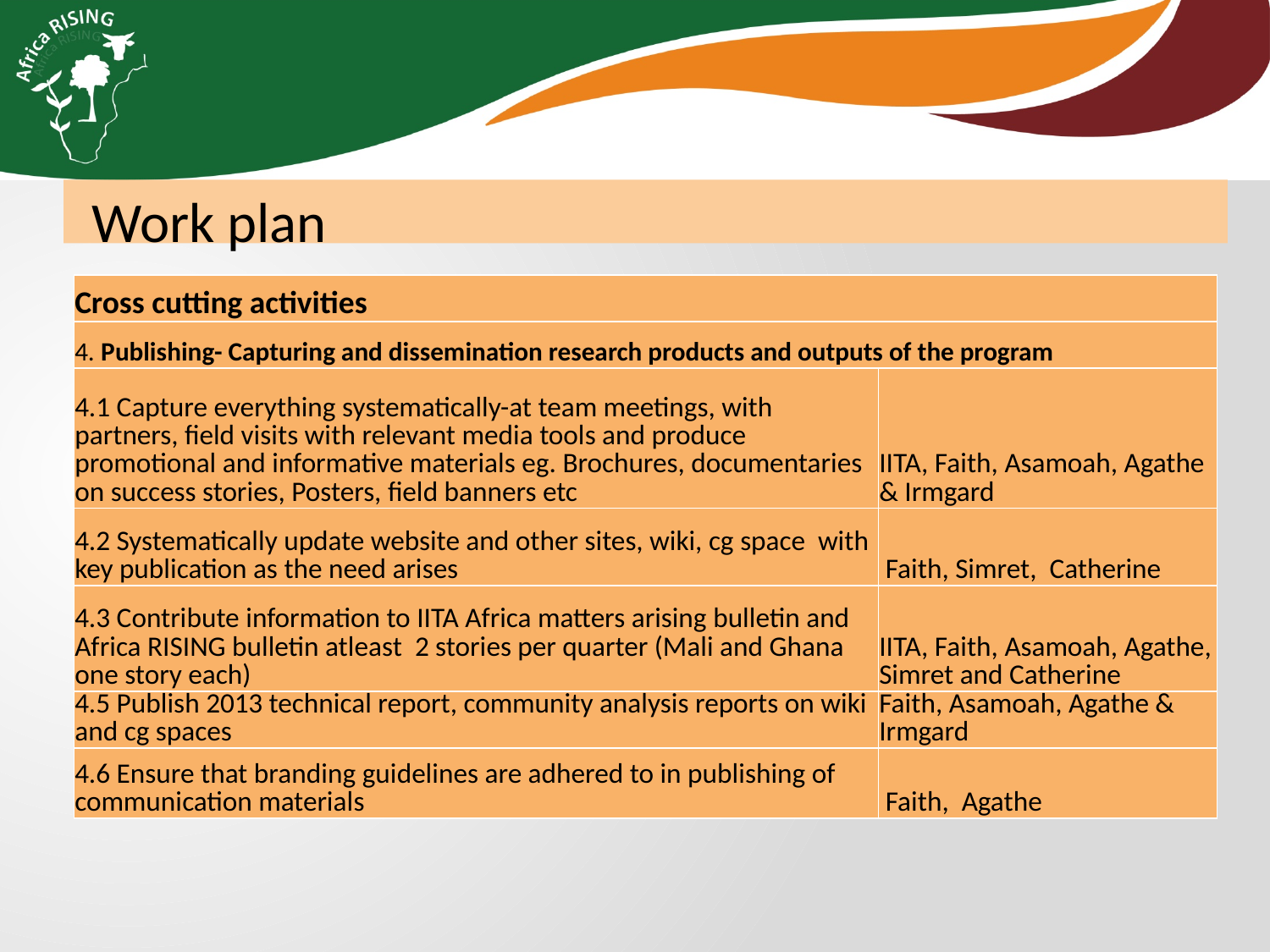

Work plan
| Cross cutting activities |  |
| --- | --- |
| 4. Publishing- Capturing and dissemination research products and outputs of the program |  |
| 4.1 Capture everything systematically-at team meetings, with partners, field visits with relevant media tools and produce promotional and informative materials eg. Brochures, documentaries on success stories, Posters, field banners etc | IITA, Faith, Asamoah, Agathe & Irmgard |
| 4.2 Systematically update website and other sites, wiki, cg space with key publication as the need arises | Faith, Simret, Catherine |
| 4.3 Contribute information to IITA Africa matters arising bulletin and Africa RISING bulletin atleast 2 stories per quarter (Mali and Ghana one story each) | IITA, Faith, Asamoah, Agathe, Simret and Catherine |
| 4.5 Publish 2013 technical report, community analysis reports on wiki and cg spaces | Faith, Asamoah, Agathe & Irmgard |
| 4.6 Ensure that branding guidelines are adhered to in publishing of communication materials | Faith, Agathe |